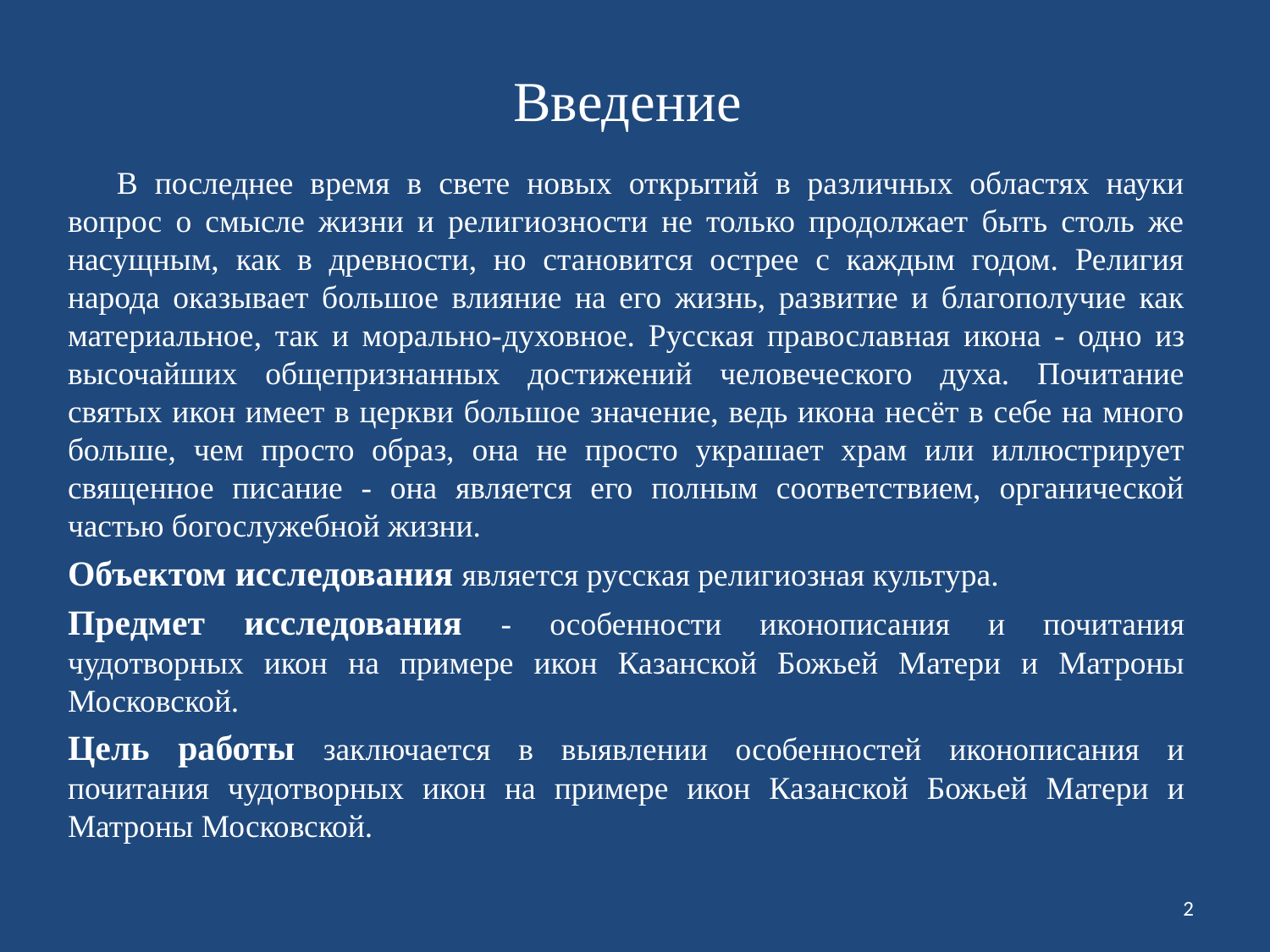

# Введение
В последнее время в свете новых открытий в различных областях науки вопрос о смысле жизни и религиозности не только продолжает быть столь же насущным, как в древности, но становится острее с каждым годом. Религия народа оказывает большое влияние на его жизнь, развитие и благополучие как материальное, так и морально-­духовное. Русская православная икона - одно из высочайших общепризнанных достижений человеческого духа. Почитание святых икон имеет в церкви большое значение, ведь икона несёт в себе на много больше, чем просто образ, она не просто украшает храм или иллюстрирует священное писание - она является его полным соответствием, органической частью богослужебной жизни.
Объектом исследования является русская религиозная культура.
Предмет исследования - особенности иконописания и почитания чудотворных икон на примере икон Казанской Божьей Матери и Матроны Московской.
Цель работы заключается в выявлении особенностей иконописания и почитания чудотворных икон на примере икон Казанской Божьей Матери и Матроны Московской.

2